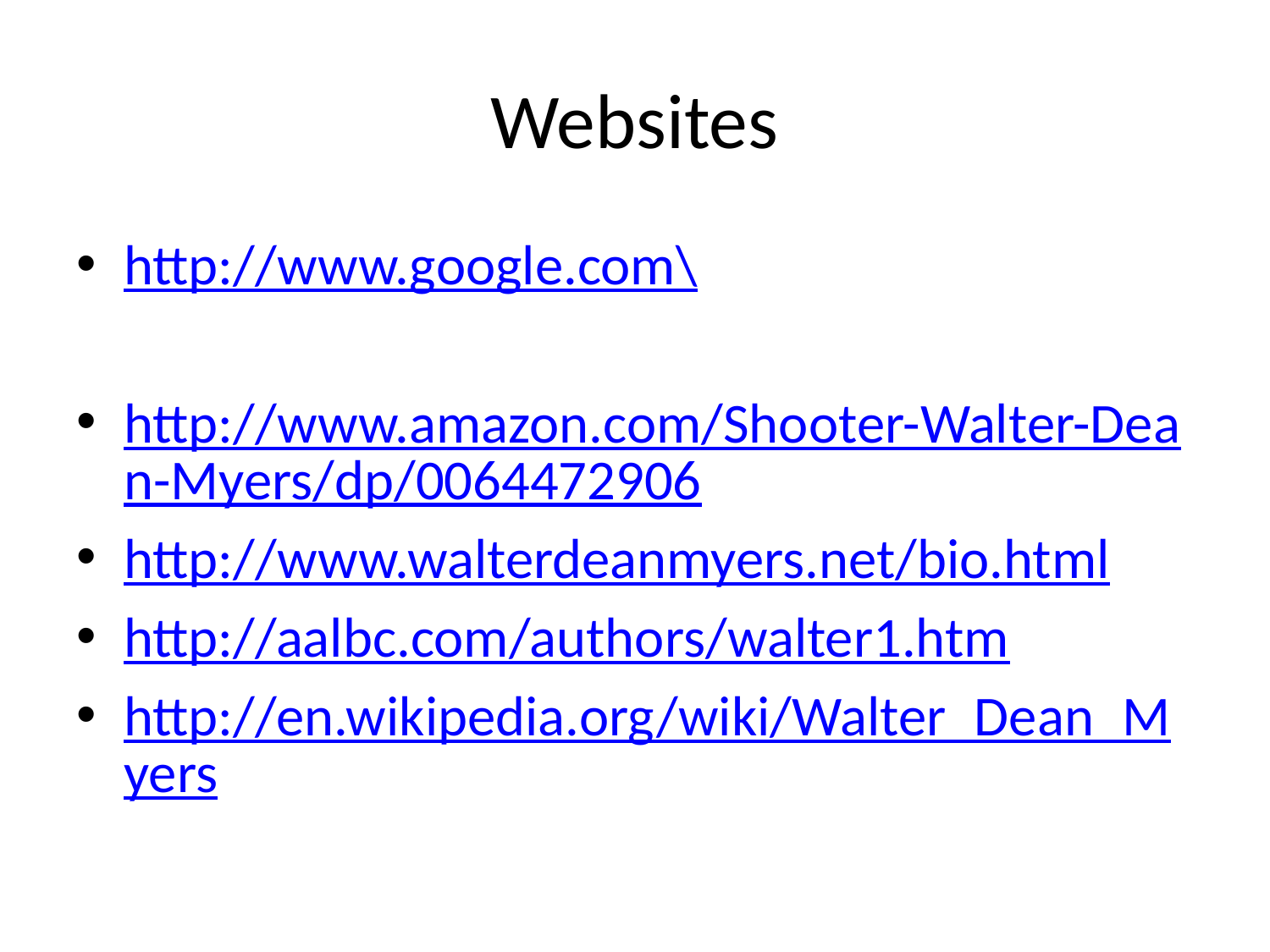

# Websites
http://www.google.com\

http://www.amazon.com/Shooter-Walter-Dean-Myers/dp/0064472906
http://www.walterdeanmyers.net/bio.html
http://aalbc.com/authors/walter1.htm
http://en.wikipedia.org/wiki/Walter_Dean_Myers